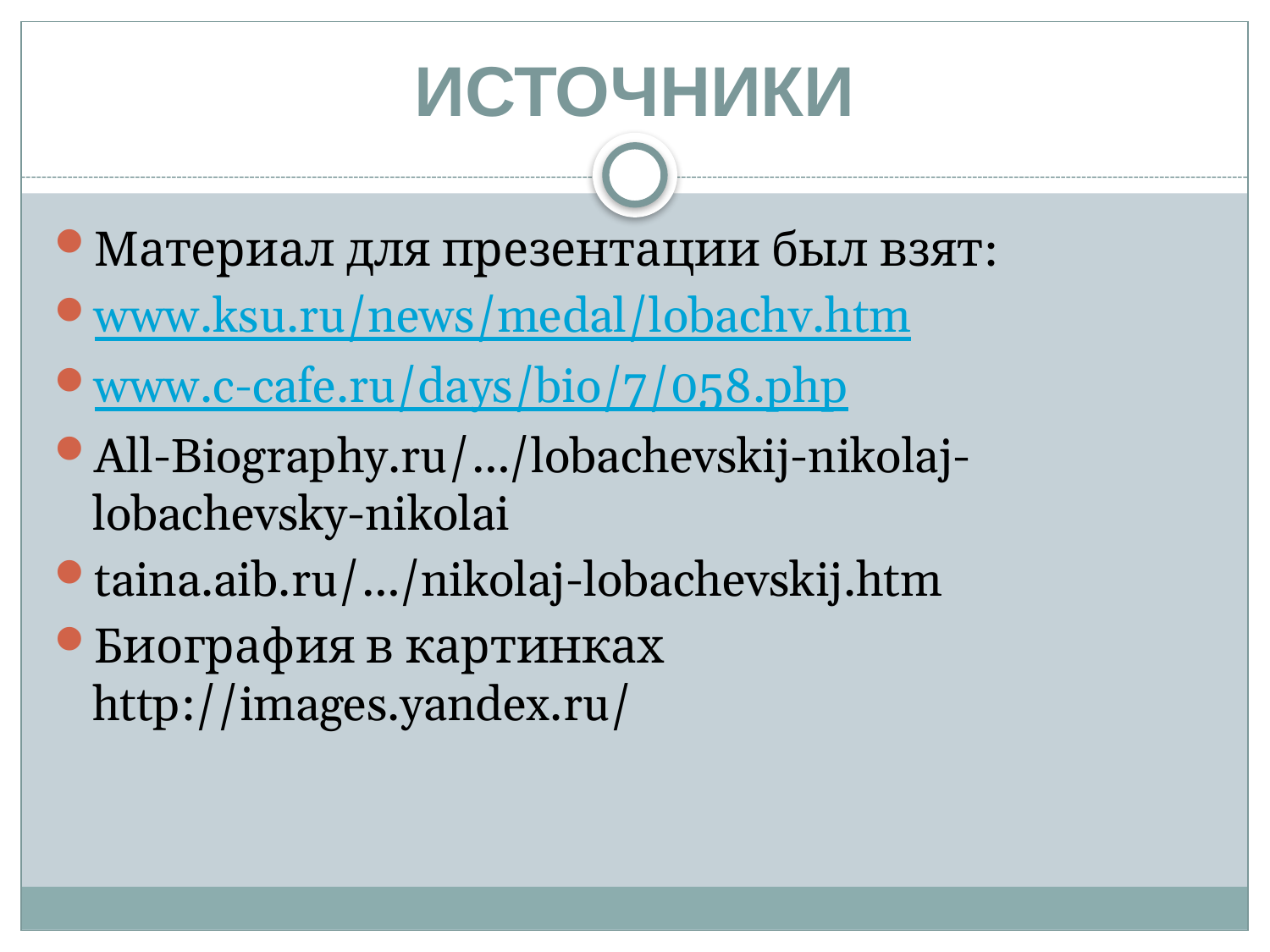

# ИСТОЧНИКИ
Материал для презентации был взят:
www.ksu.ru/news/medal/lobachv.htm
www.c-cafe.ru/days/bio/7/058.php
All-Biography.ru/…/lobachevskij-nikolaj-lobachevsky-nikolai
taina.aib.ru/…/nikolaj-lobachevskij.htm
Биография в картинках http://images.yandex.ru/